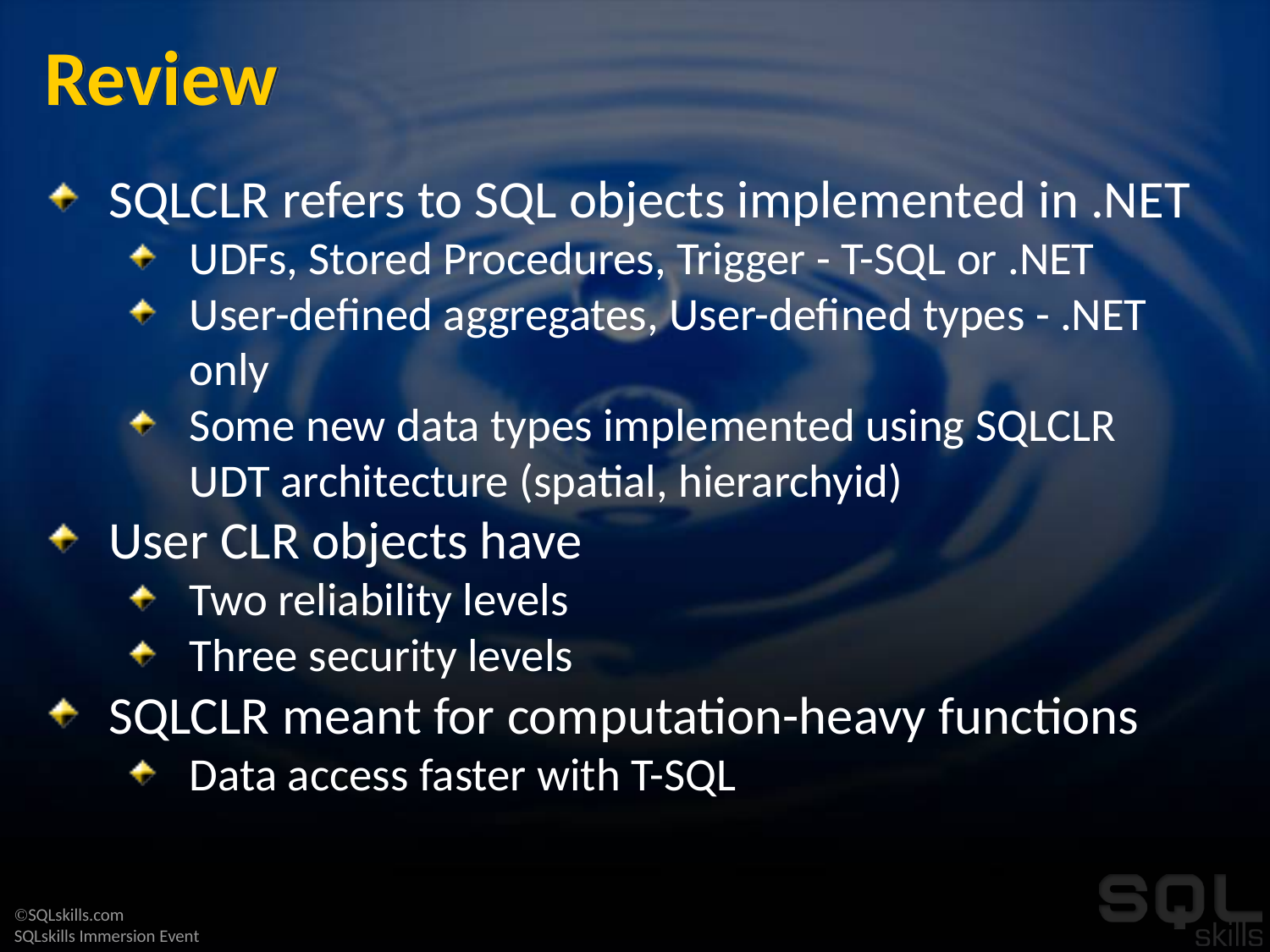

# Review
SQLCLR refers to SQL objects implemented in .NET
UDFs, Stored Procedures, Trigger - T-SQL or .NET
User-defined aggregates, User-defined types - .NET only
Some new data types implemented using SQLCLR UDT architecture (spatial, hierarchyid)
User CLR objects have
Two reliability levels
Three security levels
SQLCLR meant for computation-heavy functions
Data access faster with T-SQL